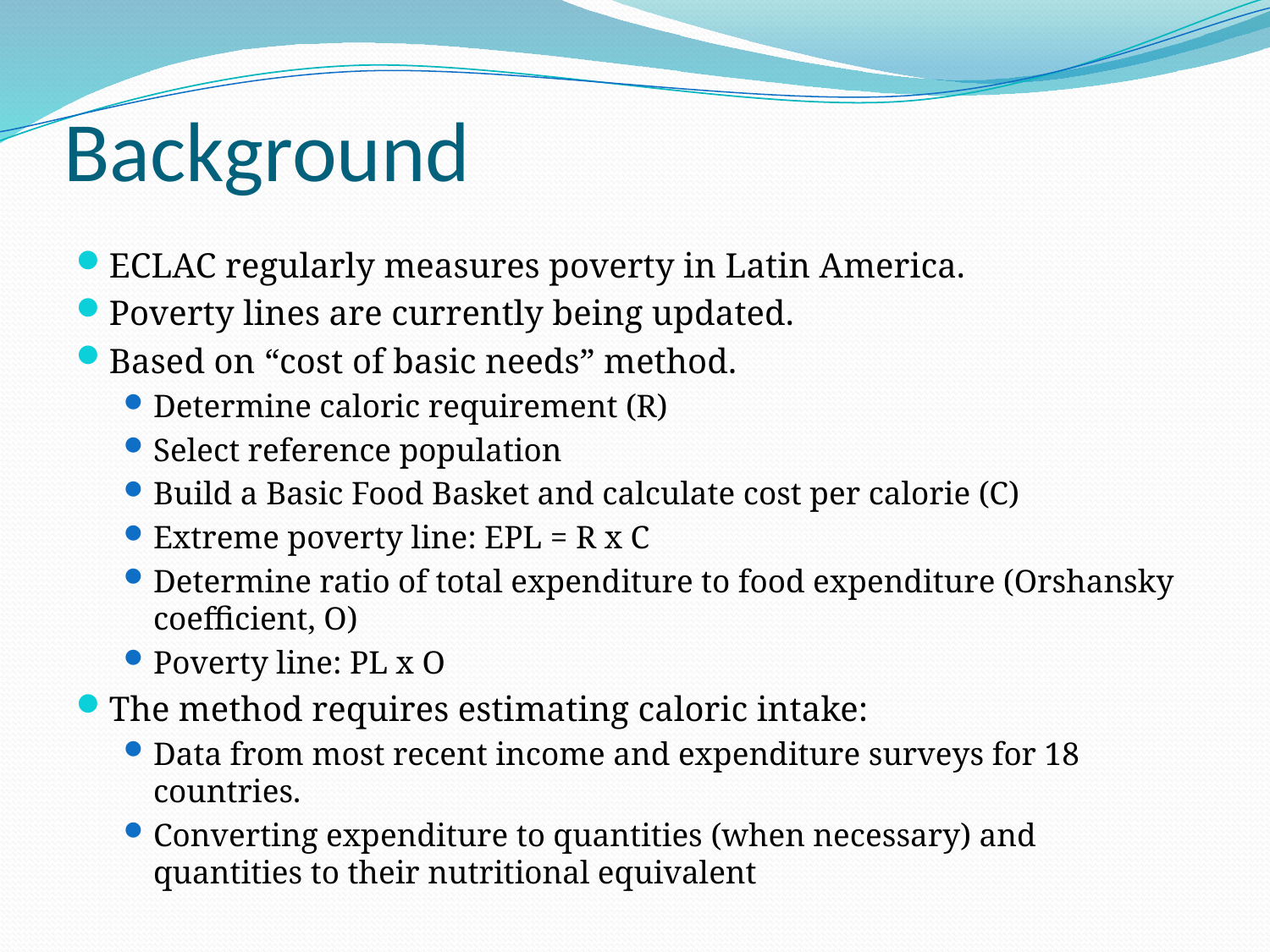

# Background
ECLAC regularly measures poverty in Latin America.
Poverty lines are currently being updated.
Based on “cost of basic needs” method.
Determine caloric requirement (R)
Select reference population
Build a Basic Food Basket and calculate cost per calorie (C)
Extreme poverty line: EPL = R x C
Determine ratio of total expenditure to food expenditure (Orshansky coefficient, O)
Poverty line: PL x O
The method requires estimating caloric intake:
Data from most recent income and expenditure surveys for 18 countries.
Converting expenditure to quantities (when necessary) and quantities to their nutritional equivalent